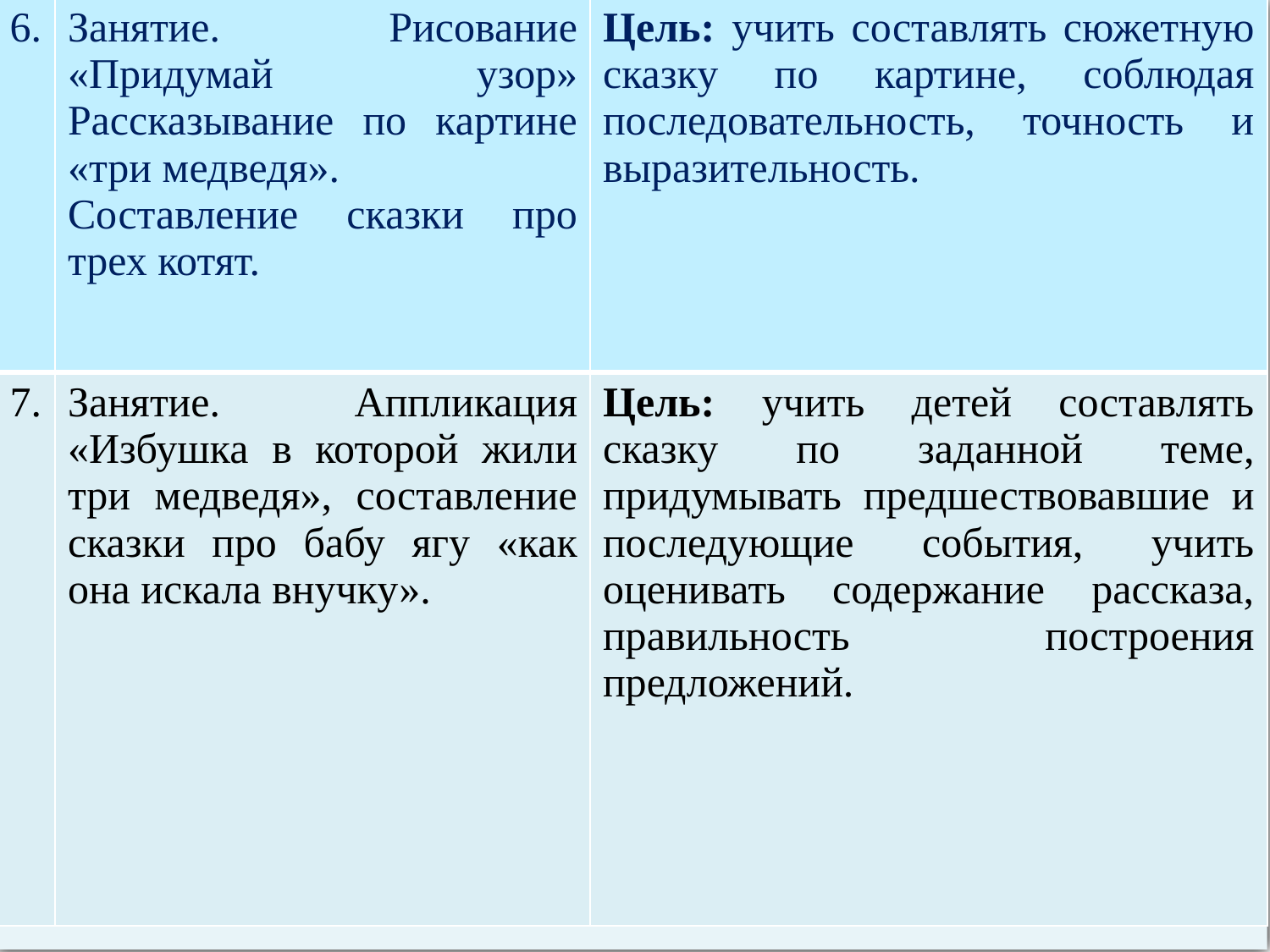

| 6. | Занятие. Рисование «Придумай узор» Рассказывание по картине «три медведя». Составление сказки про трех котят. | Цель: учить составлять сюжетную сказку по картине, соблюдая последовательность, точность и выразительность. |
| --- | --- | --- |
| 7. | Занятие. Аппликация «Избушка в которой жили три медведя», составление сказки про бабу ягу «как она искала внучку». | Цель: учить детей составлять сказку по заданной теме, придумывать предшествовавшие и последующие события, учить оценивать содержание рассказа, правильность построения предложений. |